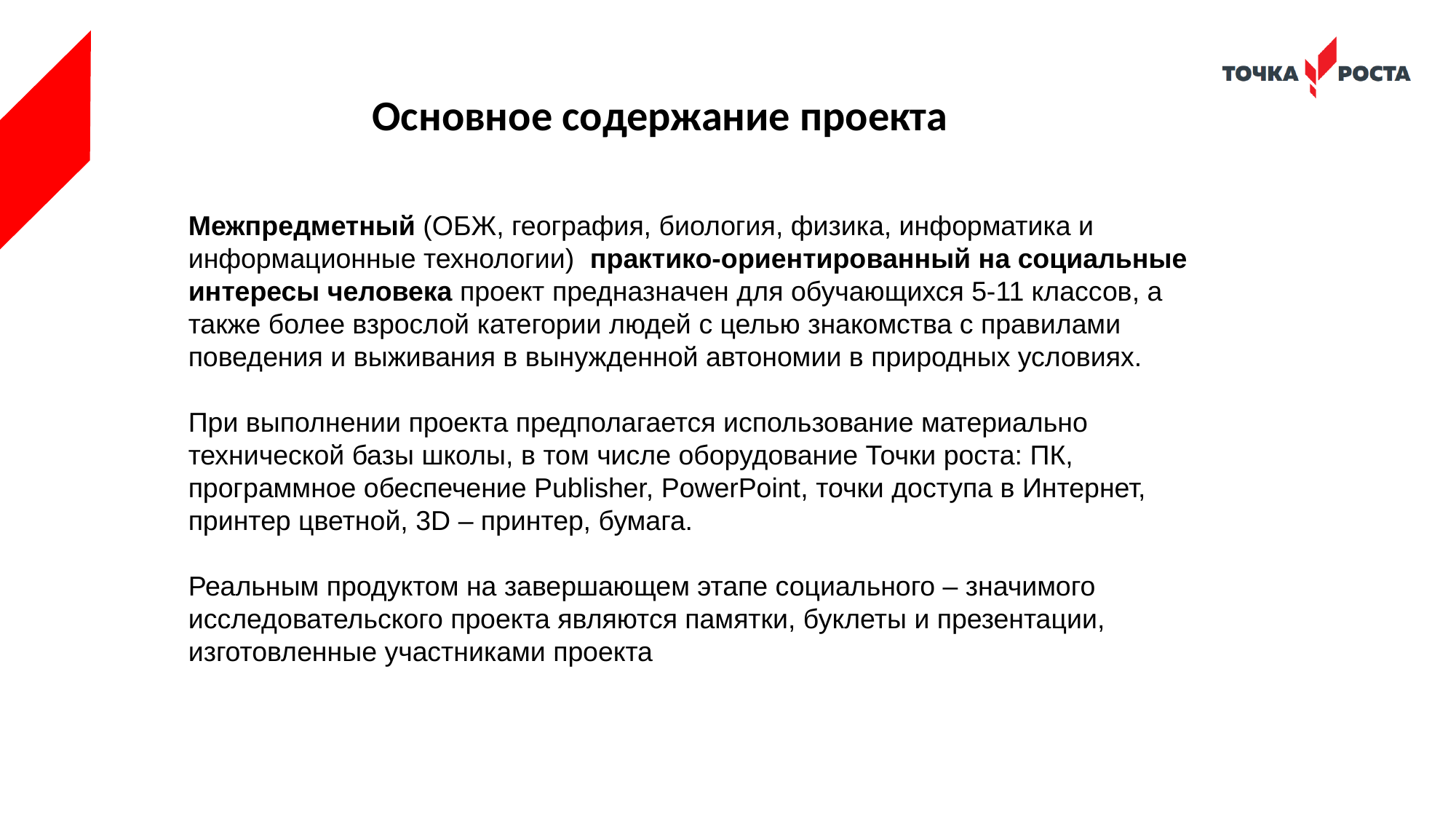

Основное содержание проекта
Межпредметный (ОБЖ, география, биология, физика, информатика и информационные технологии)  практико-ориентированный на социальные интересы человека проект предназначен для обучающихся 5-11 классов, а также более взрослой категории людей с целью знакомства с правилами поведения и выживания в вынужденной автономии в природных условиях.

При выполнении проекта предполагается использование материально технической базы школы, в том числе оборудование Точки роста: ПК, программное обеспечение Publisher, PowerPoint, точки доступа в Интернет, принтер цветной, 3D – принтер, бумага.

Реальным продуктом на завершающем этапе социального – значимого исследовательского проекта являются памятки, буклеты и презентации, изготовленные участниками проекта